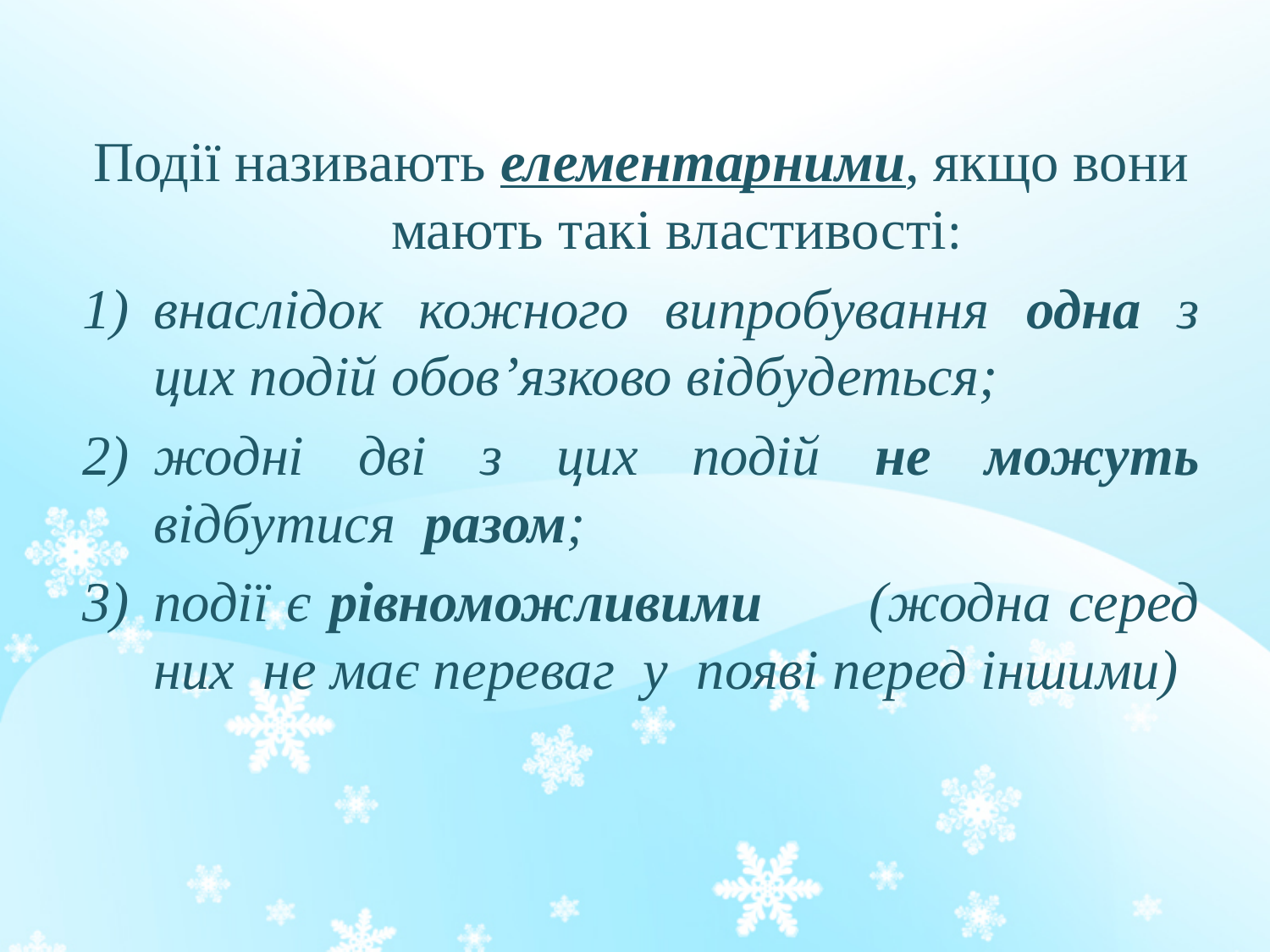

Події називають елементарними, якщо вони мають такі властивості:
внаслідок кожного випробування одна з цих подій обов’язково відбудеться;
жодні дві з цих подій не можуть відбутися  разом;
події є рівноможливими      (жодна серед них  не має переваг  у  появі перед іншими)